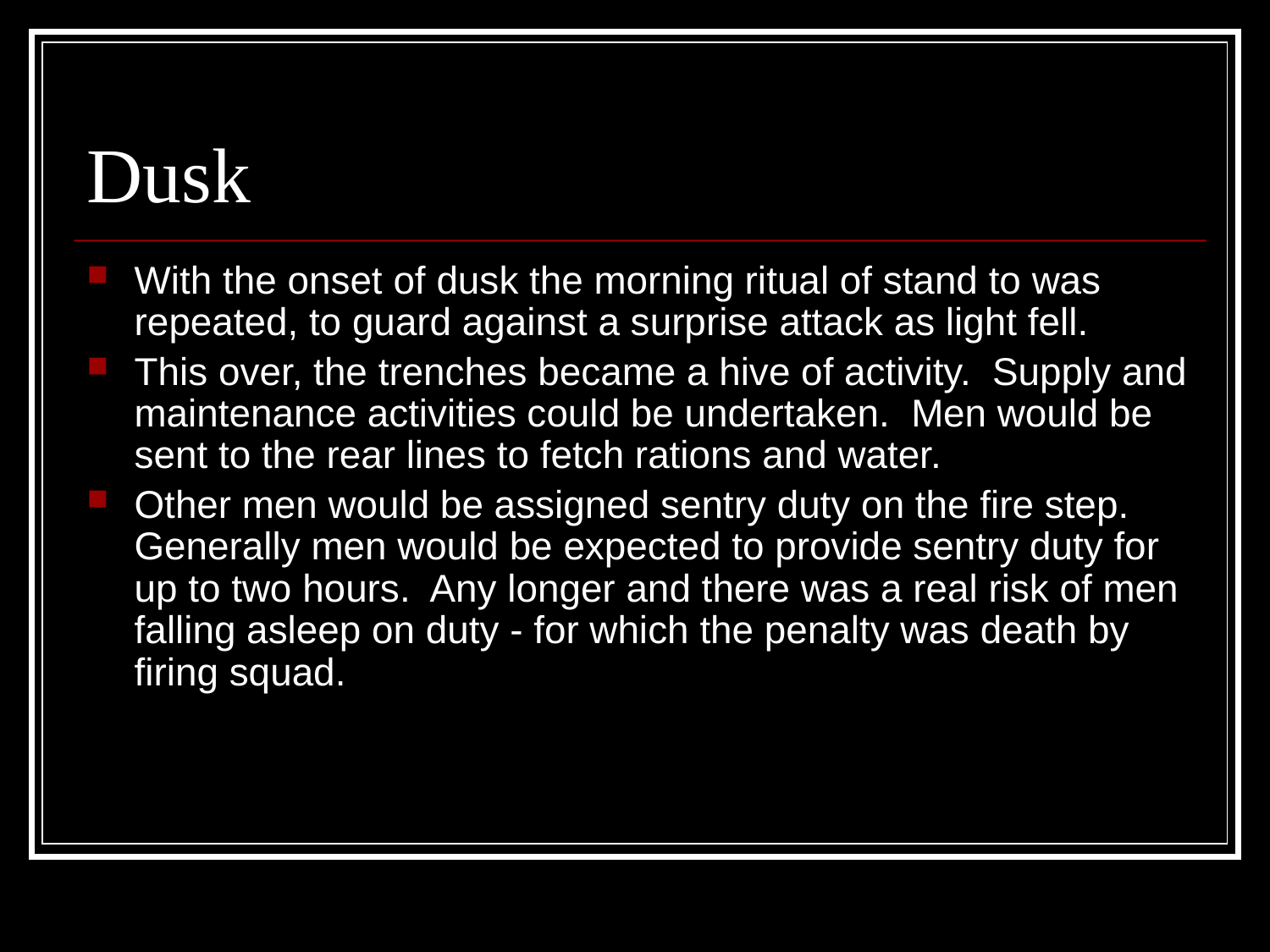

# Dusk
With the onset of dusk the morning ritual of stand to was repeated, to guard against a surprise attack as light fell.
This over, the trenches became a hive of activity.  Supply and maintenance activities could be undertaken.  Men would be sent to the rear lines to fetch rations and water.
Other men would be assigned sentry duty on the fire step.  Generally men would be expected to provide sentry duty for up to two hours.  Any longer and there was a real risk of men falling asleep on duty - for which the penalty was death by firing squad.